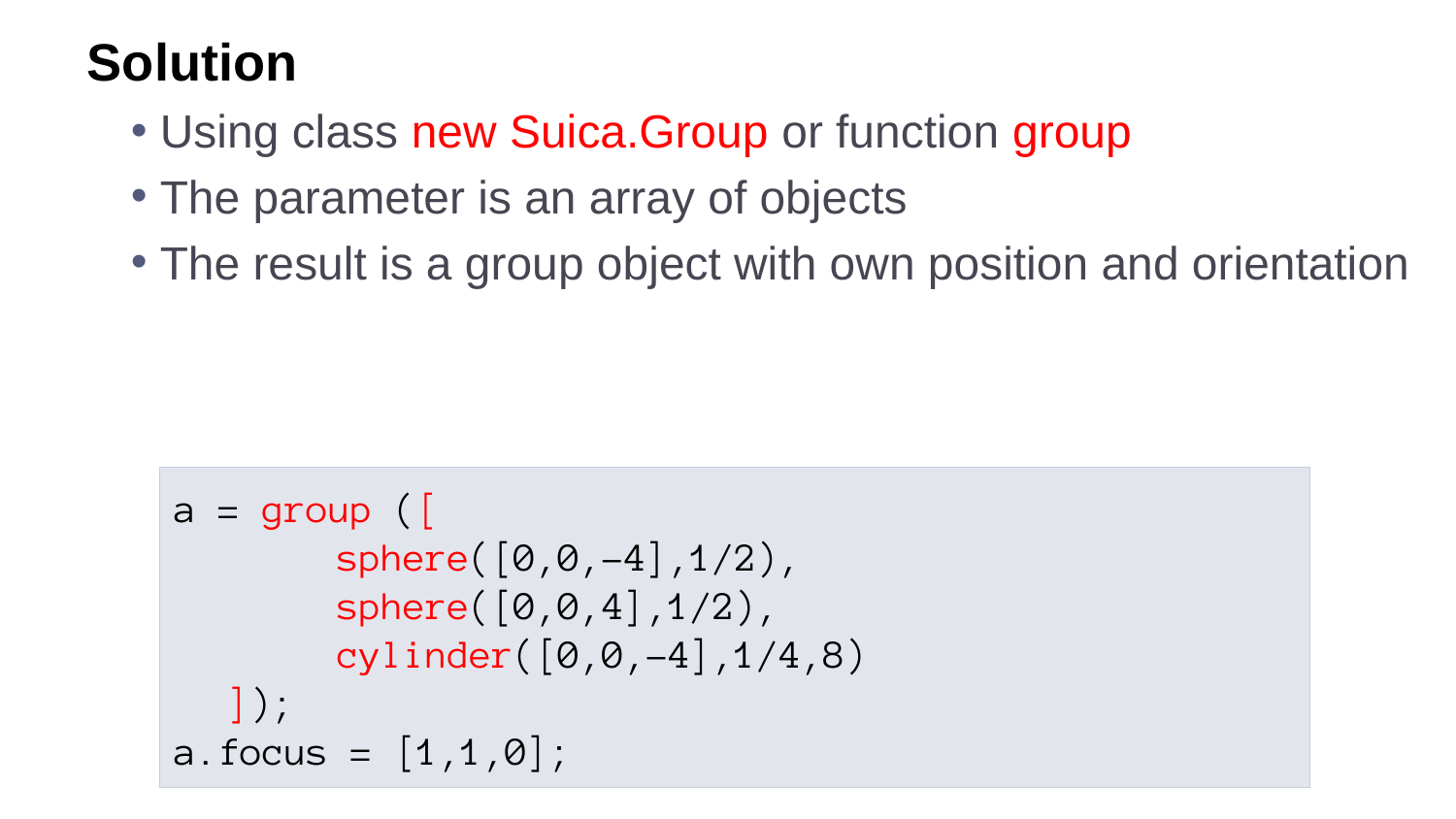

Solution
Using class new Suica.Group or function group
The parameter is an array of objects
The result is a group object with own position and orientation
a = group ([
			sphere([0,0,-4],1/2),
			sphere([0,0,4],1/2),
			cylinder([0,0,-4],1/4,8)
	]);
a.focus = [1,1,0];